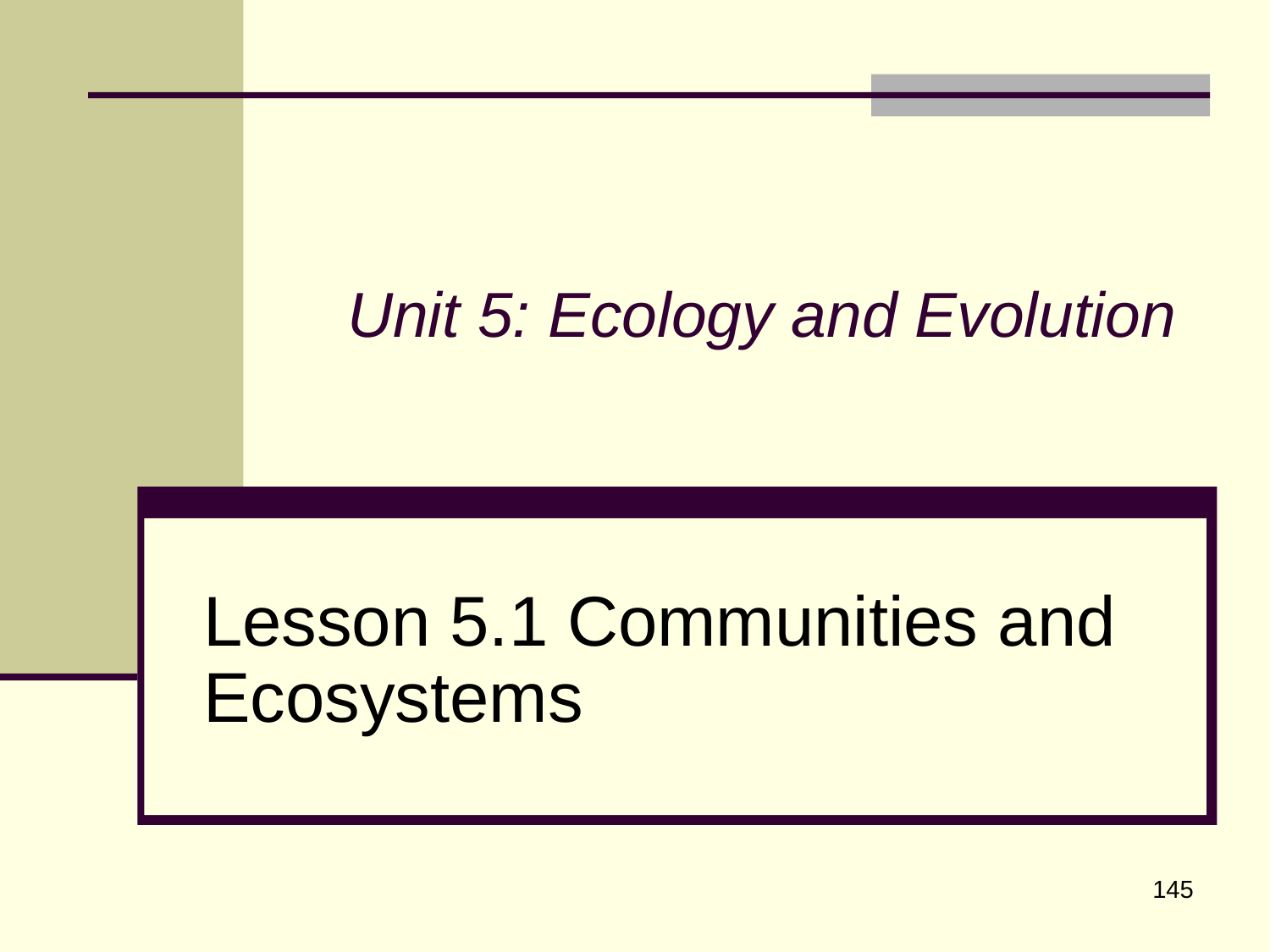

# Unit 5: Ecology and Evolution
Lesson 5.1 Communities and Ecosystems
145